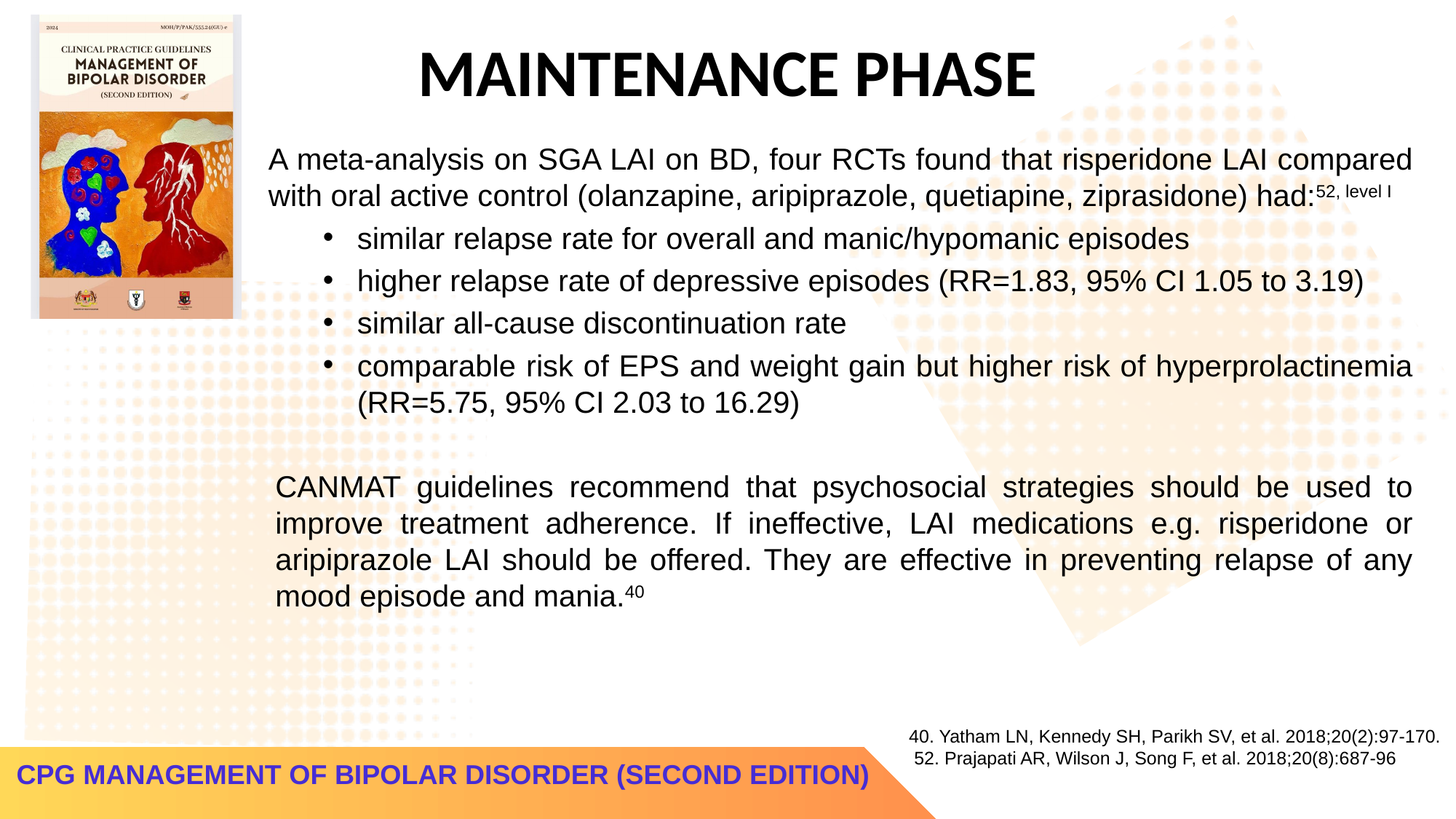

MAINTENANCE PHASE

A meta-analysis on SGA LAI on BD, four RCTs found that risperidone LAI compared with oral active control (olanzapine, aripiprazole, quetiapine, ziprasidone) had:52, level I
similar relapse rate for overall and manic/hypomanic episodes
higher relapse rate of depressive episodes (RR=1.83, 95% CI 1.05 to 3.19)
similar all-cause discontinuation rate
comparable risk of EPS and weight gain but higher risk of hyperprolactinemia (RR=5.75, 95% CI 2.03 to 16.29)

CANMAT guidelines recommend that psychosocial strategies should be used to improve treatment adherence. If ineffective, LAI medications e.g. risperidone or aripiprazole LAI should be offered. They are effective in preventing relapse of any mood episode and mania.40

40. Yatham LN, Kennedy SH, Parikh SV, et al. 2018;20(2):97-170.
 52. Prajapati AR, Wilson J, Song F, et al. 2018;20(8):687-96

CPG MANAGEMENT OF BIPOLAR DISORDER (SECOND EDITION)